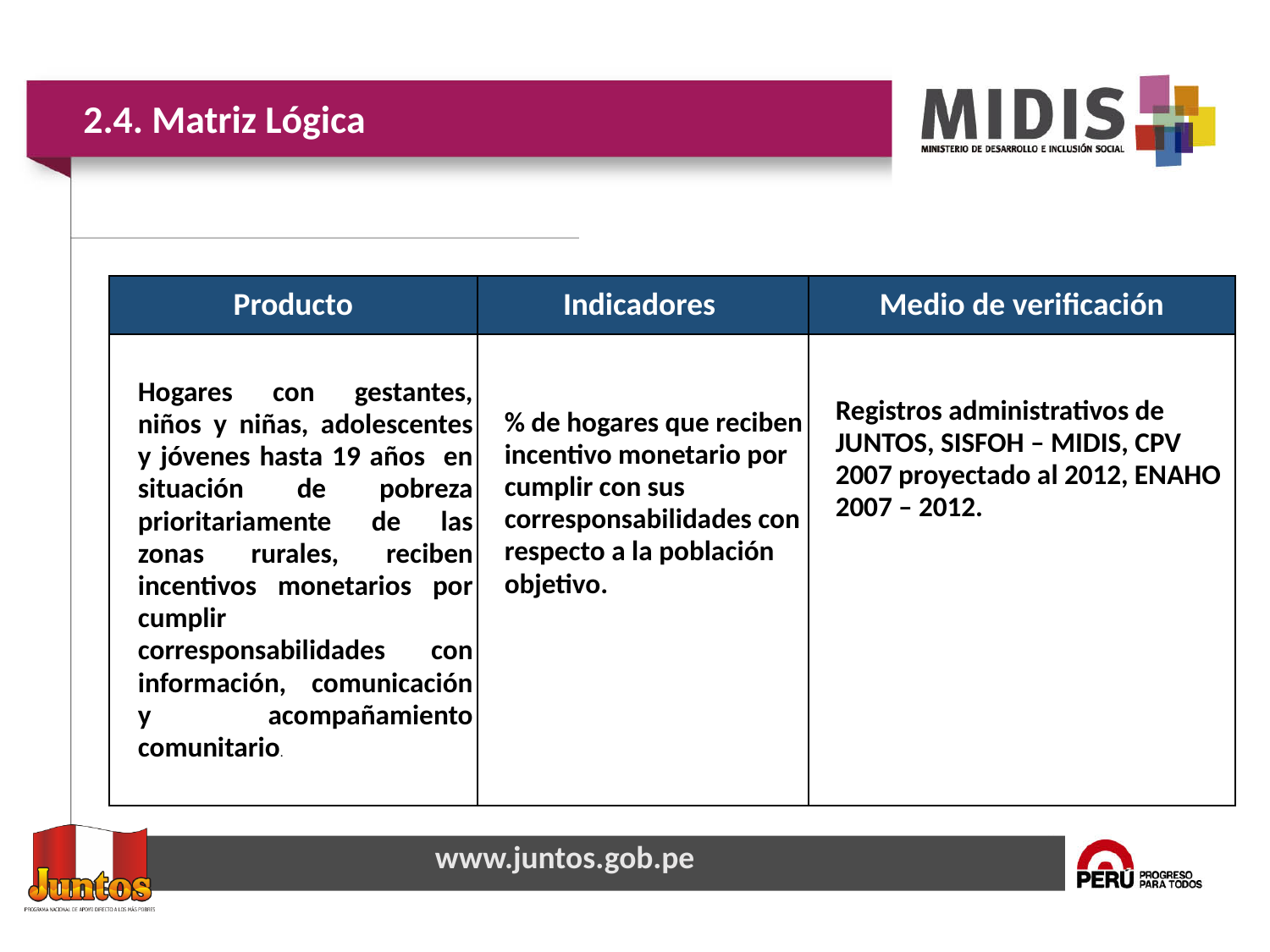

2.4. Matriz Lógica
| Producto | Indicadores | Medio de verificación |
| --- | --- | --- |
| Hogares con gestantes, niños y niñas, adolescentes y jóvenes hasta 19 años en situación de pobreza prioritariamente de las zonas rurales, reciben incentivos monetarios por cumplir corresponsabilidades con información, comunicación y acompañamiento comunitario. | % de hogares que reciben incentivo monetario por cumplir con sus corresponsabilidades con respecto a la población objetivo. | Registros administrativos de JUNTOS, SISFOH – MIDIS, CPV 2007 proyectado al 2012, ENAHO 2007 – 2012. |